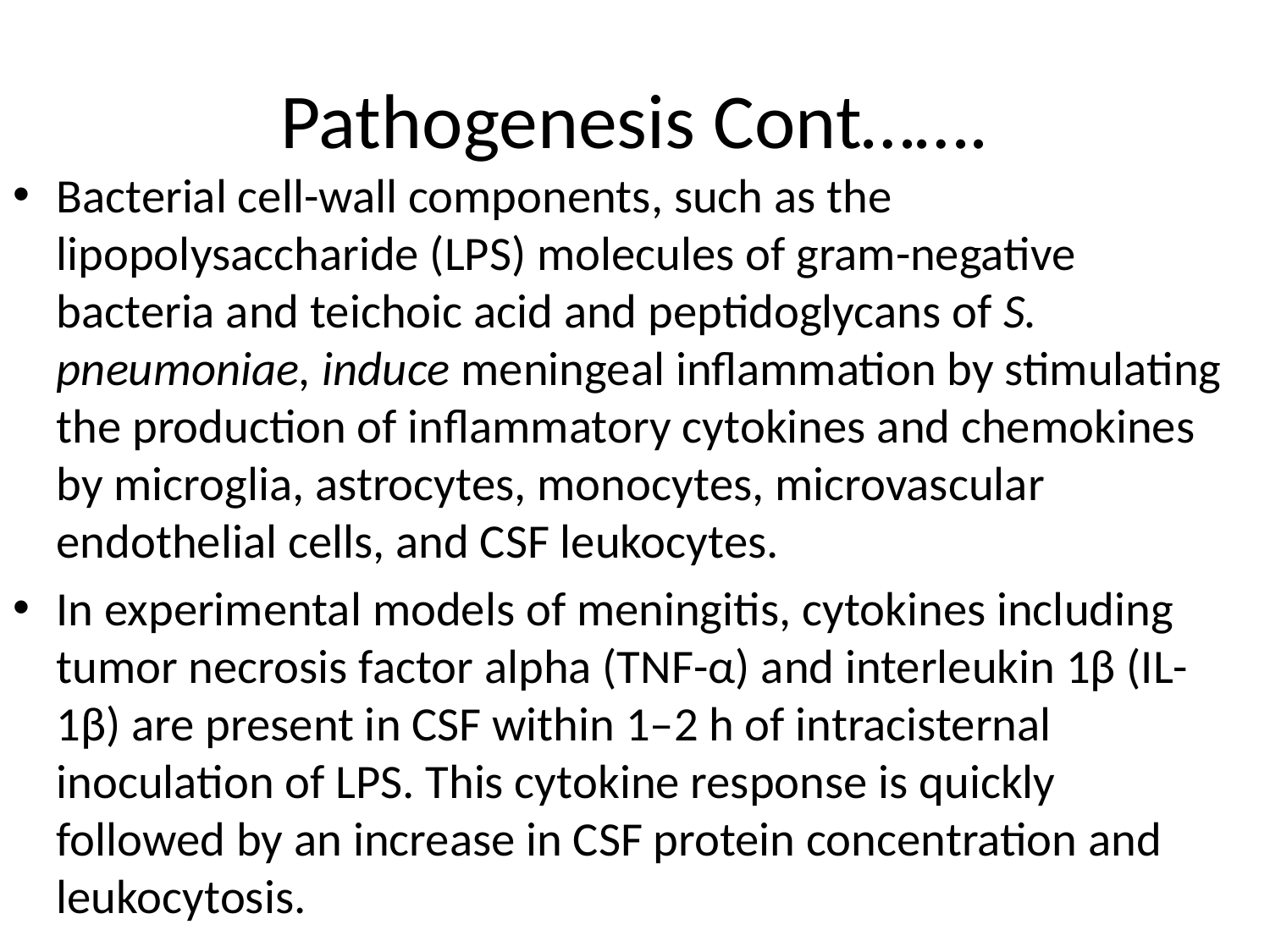

# Pathogenesis Cont…….
Bacterial cell-wall components, such as the lipopolysaccharide (LPS) molecules of gram-negative bacteria and teichoic acid and peptidoglycans of S. pneumoniae, induce meningeal inflammation by stimulating the production of inflammatory cytokines and chemokines by microglia, astrocytes, monocytes, microvascular endothelial cells, and CSF leukocytes.
In experimental models of meningitis, cytokines including tumor necrosis factor alpha (TNF-α) and interleukin 1β (IL-1β) are present in CSF within 1–2 h of intracisternal inoculation of LPS. This cytokine response is quickly followed by an increase in CSF protein concentration and leukocytosis.